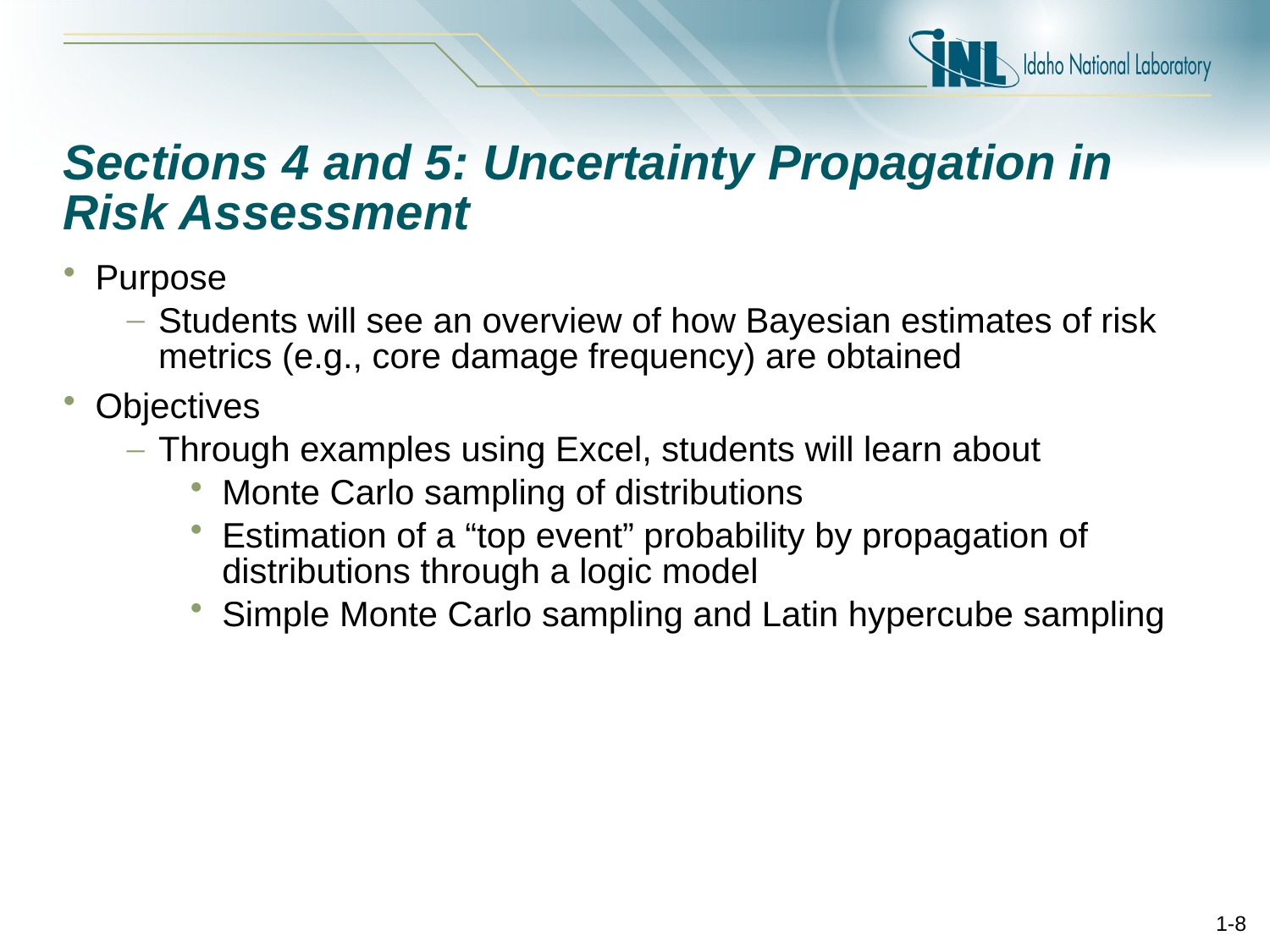

# Sections 4 and 5: Uncertainty Propagation in Risk Assessment
Purpose
Students will see an overview of how Bayesian estimates of risk metrics (e.g., core damage frequency) are obtained
Objectives
Through examples using Excel, students will learn about
Monte Carlo sampling of distributions
Estimation of a “top event” probability by propagation of distributions through a logic model
Simple Monte Carlo sampling and Latin hypercube sampling
1-8